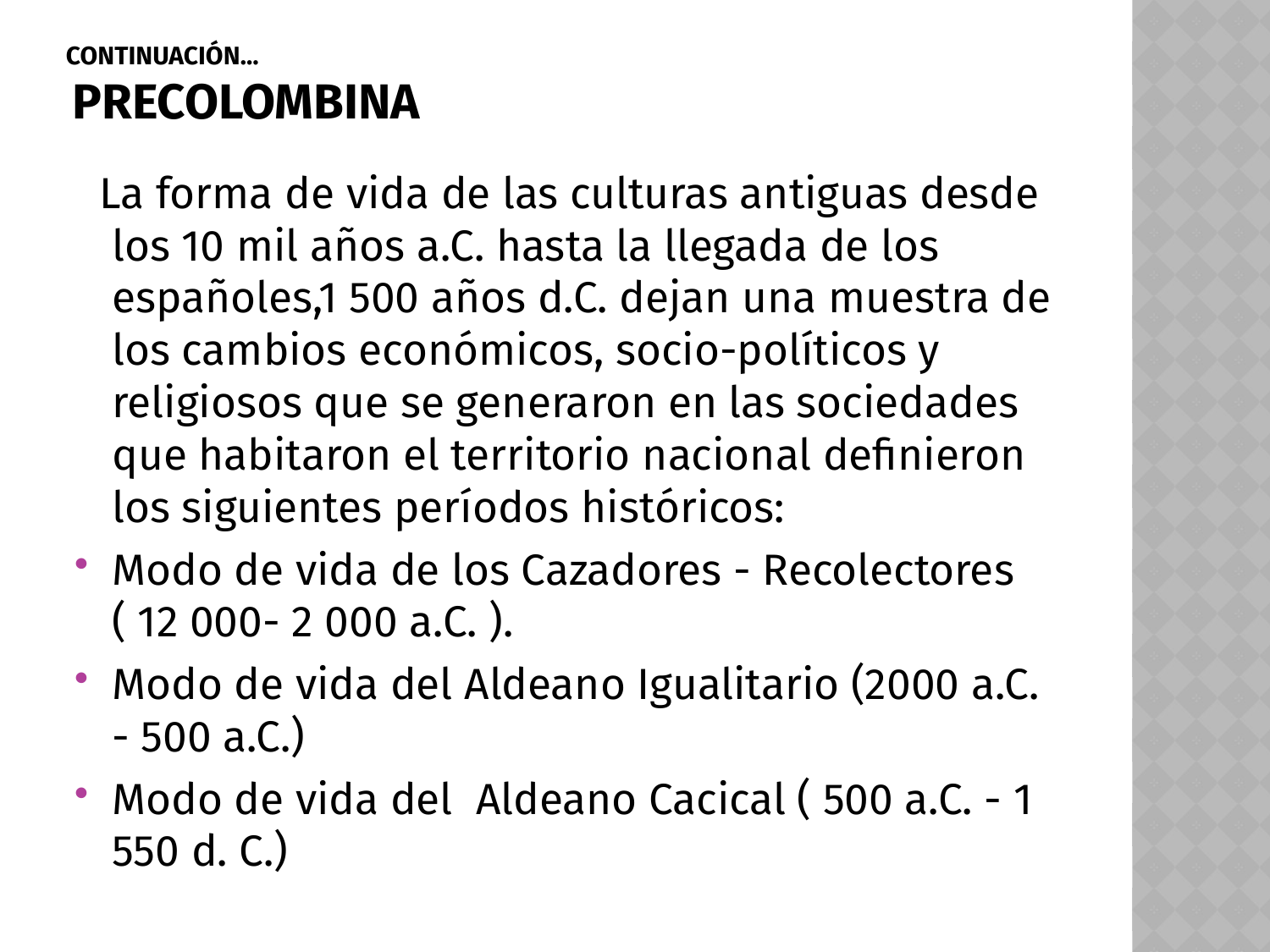

# Continuación… Precolombina
  La forma de vida de las culturas antiguas desde los 10 mil años a.C. hasta la llegada de los españoles,1 500 años d.C. dejan una muestra de los cambios económicos, socio-políticos y religiosos que se generaron en las sociedades que habitaron el territorio nacional definieron los siguientes períodos históricos:
Modo de vida de los Cazadores - Recolectores
( 12 000- 2 000 a.C. ).
Modo de vida del Aldeano Igualitario (2000 a.C. - 500 a.C.)
Modo de vida del  Aldeano Cacical ( 500 a.C. - 1 550 d. C.)